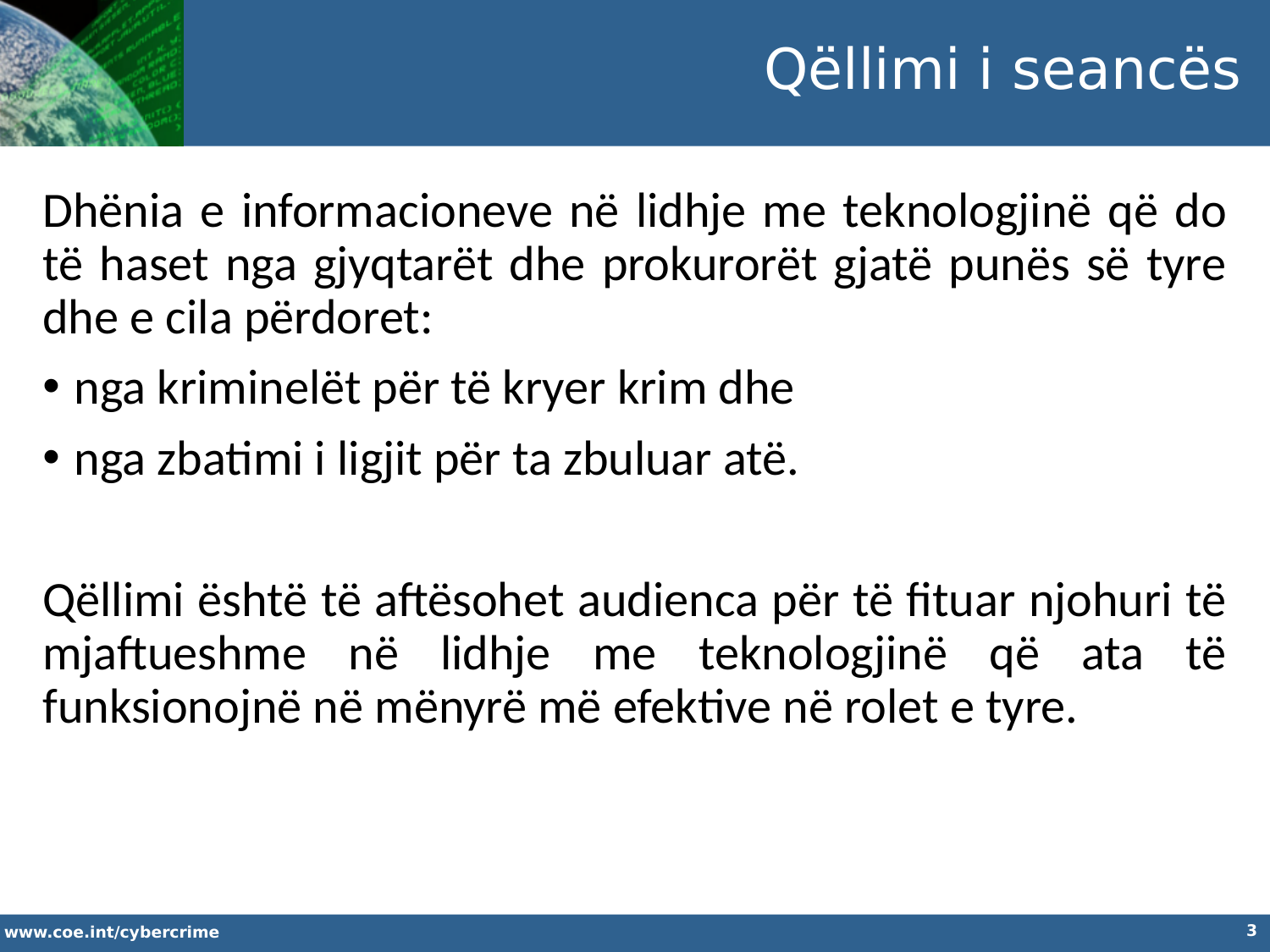

Qëllimi i seancës
Dhënia e informacioneve në lidhje me teknologjinë që do të haset nga gjyqtarët dhe prokurorët gjatë punës së tyre dhe e cila përdoret:
nga kriminelët për të kryer krim dhe
nga zbatimi i ligjit për ta zbuluar atë.

Qëllimi është të aftësohet audienca për të fituar njohuri të mjaftueshme në lidhje me teknologjinë që ata të funksionojnë në mënyrë më efektive në rolet e tyre.